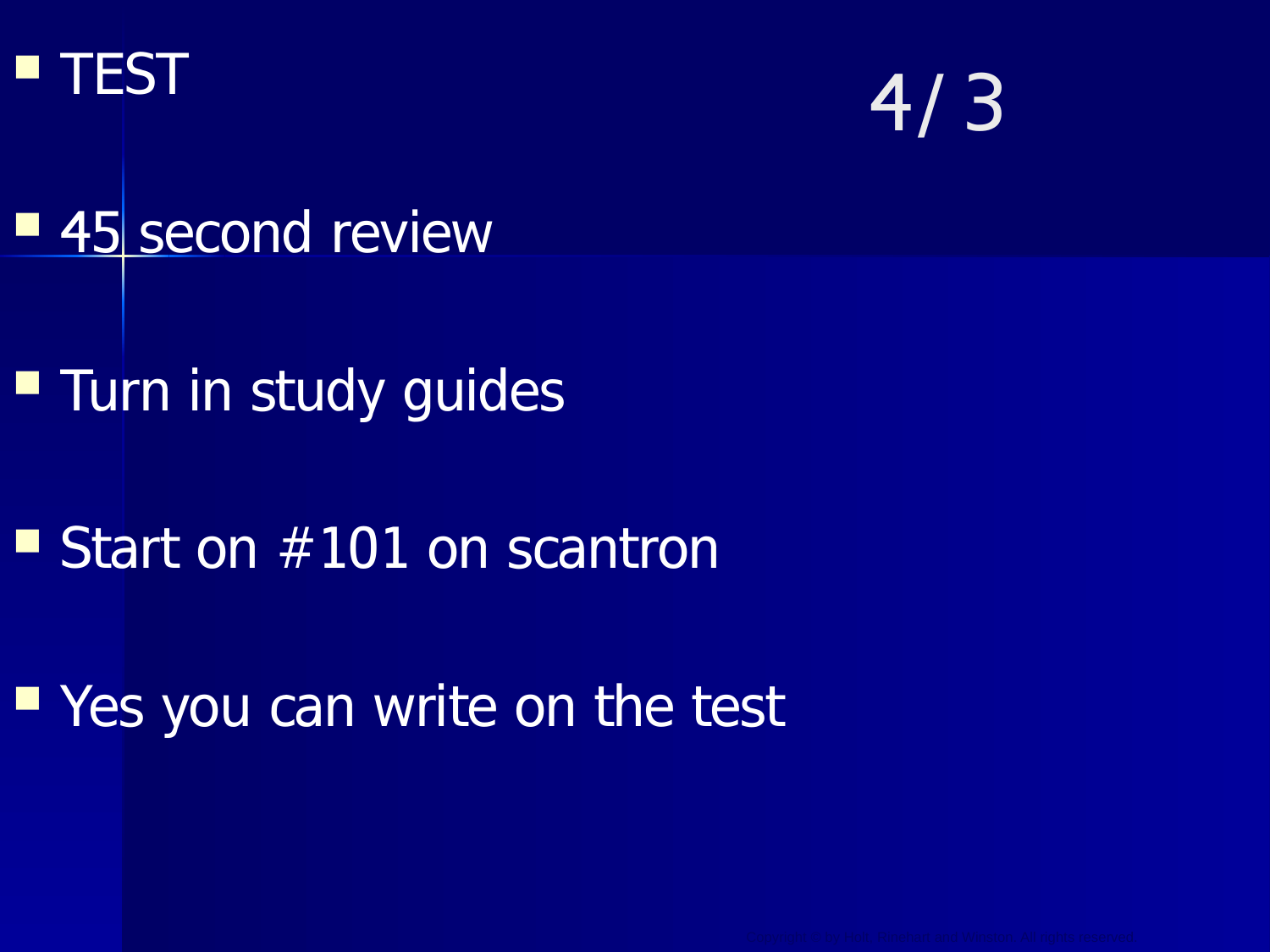

# 4/3
TEST

45 second review

Turn in study guides

Start on #101 on scantron

Yes you can write on the test